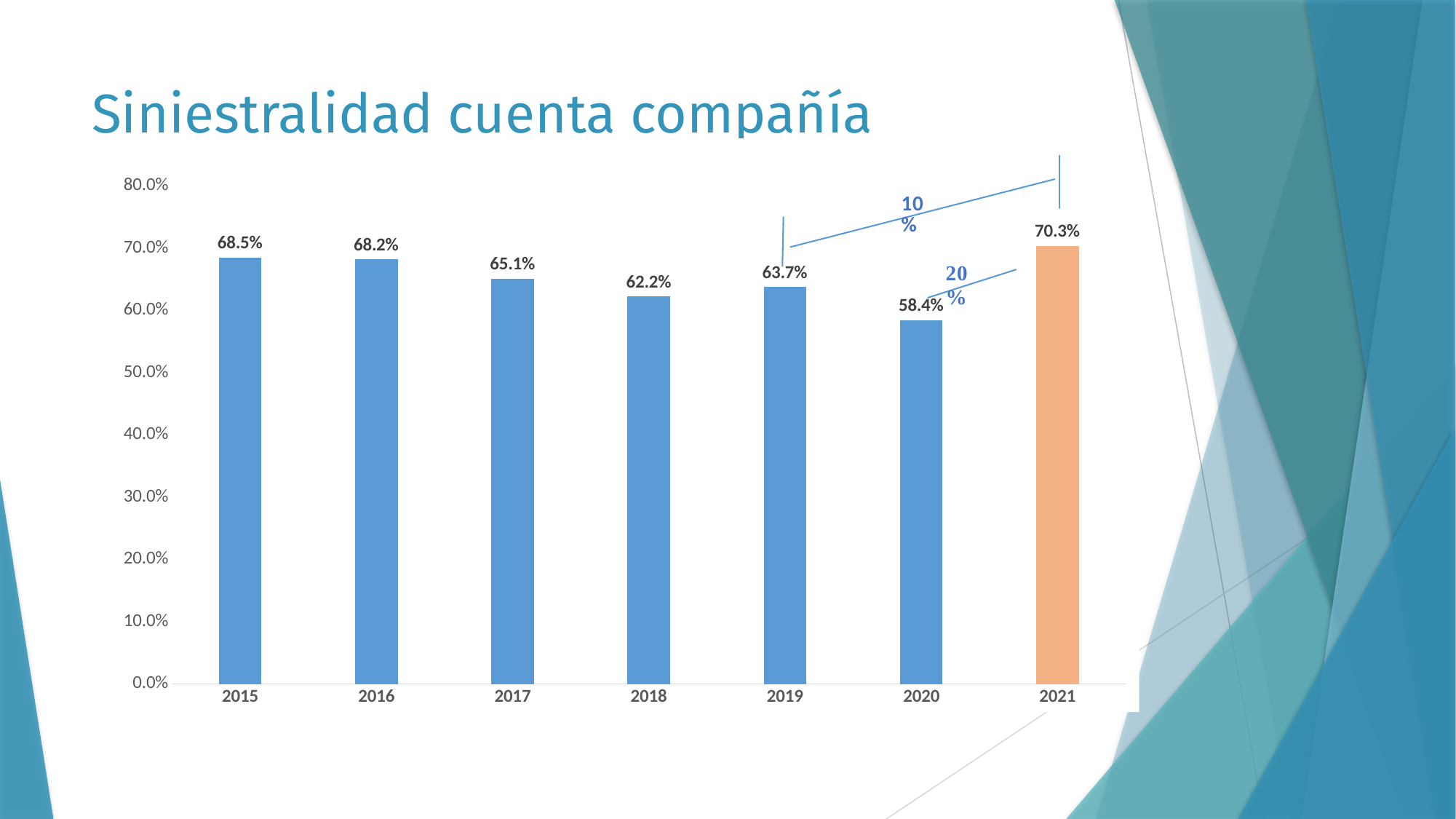

# Siniestralidad cuenta compañía

### Chart

| Category |  |
|---|---|
| 2015 | 0.6848243111550224 |
| 2016 | 0.681749436582735 |
| 2017 | 0.6512385590221244 |
| 2018 | 0.6221297865963409 |
| 2019 | 0.6373058323530734 |
| 2020 | 0.5839203394000112 |
| 2021 | 0.7034923959256908 |